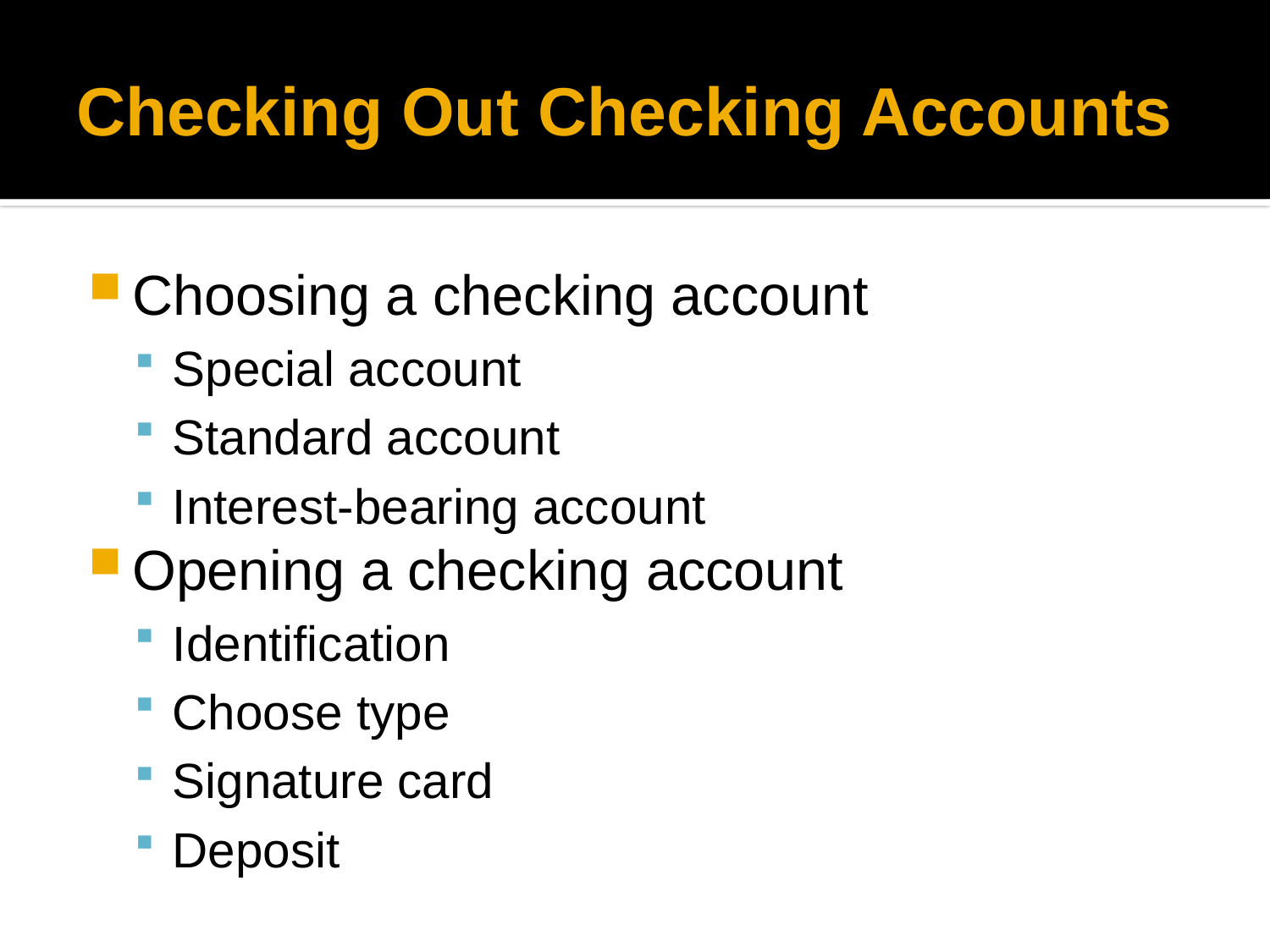

# Checking Out Checking Accounts
Choosing a checking account
Special account
Standard account
Interest-bearing account
Opening a checking account
Identification
Choose type
Signature card
Deposit